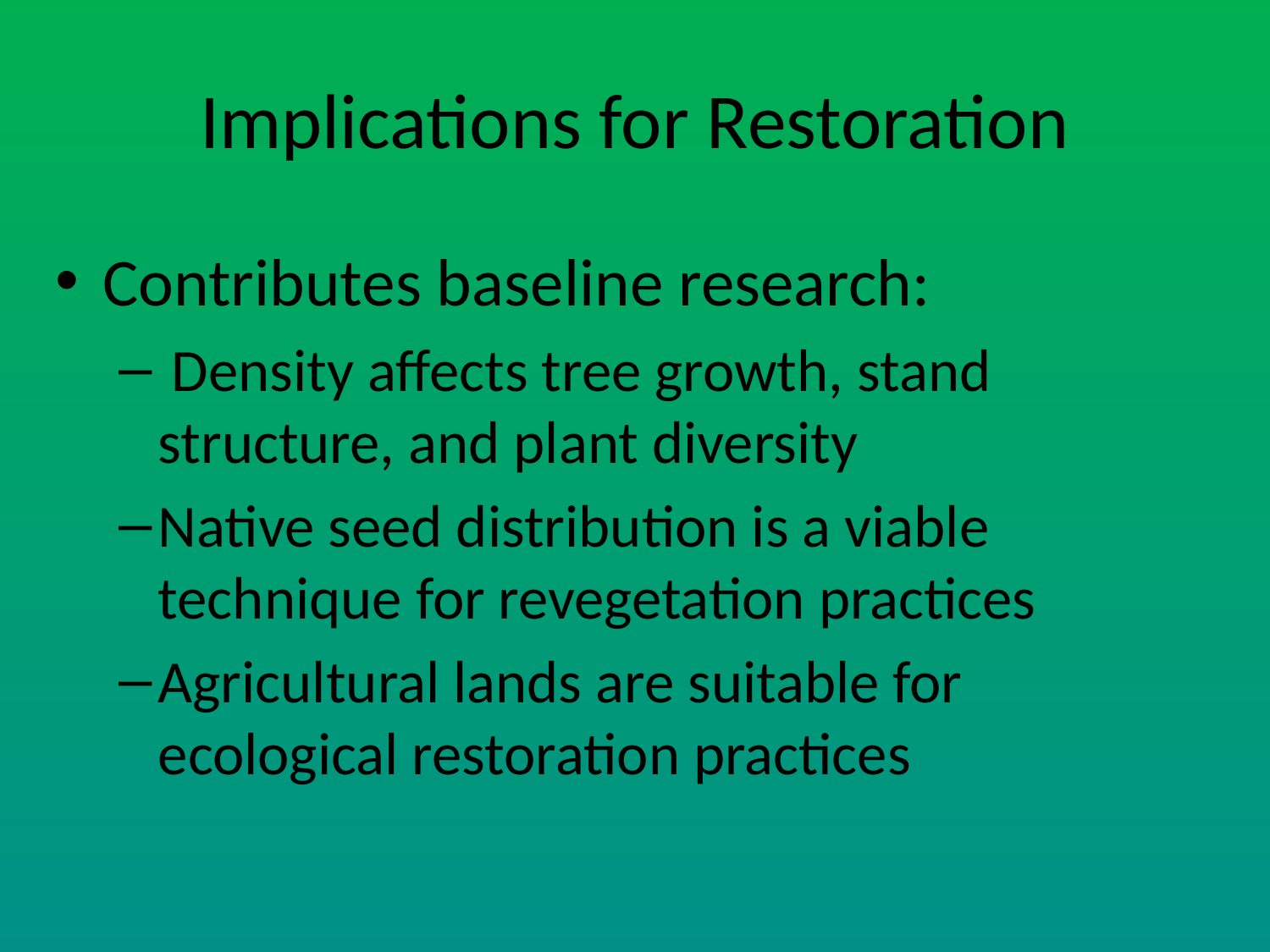

# Implications for Restoration
Contributes baseline research:
 Density affects tree growth, stand structure, and plant diversity
Native seed distribution is a viable technique for revegetation practices
Agricultural lands are suitable for ecological restoration practices